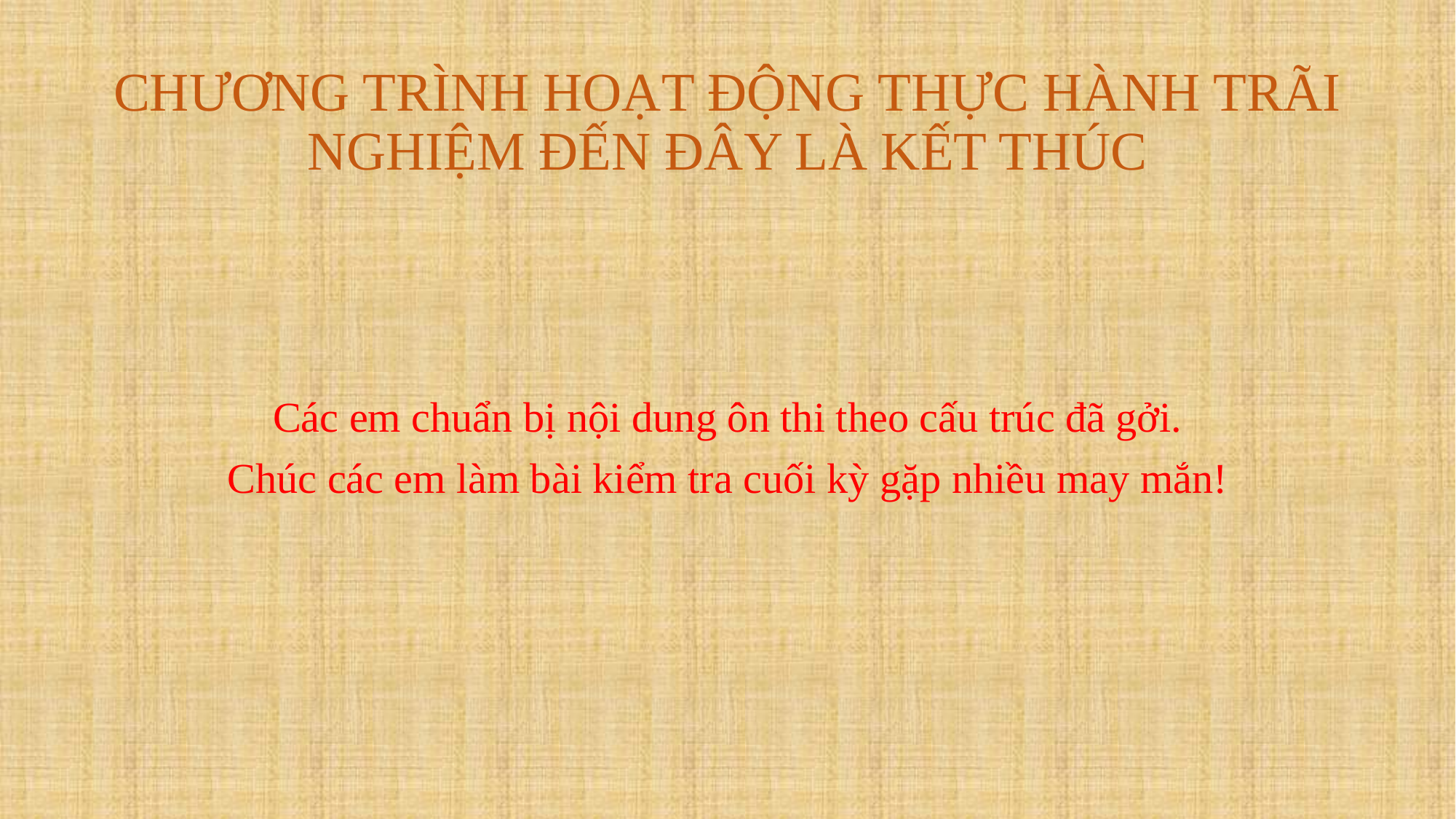

# CHƯƠNG TRÌNH HOẠT ĐỘNG THỰC HÀNH TRÃI NGHIỆM ĐẾN ĐÂY LÀ KẾT THÚC
Các em chuẩn bị nội dung ôn thi theo cấu trúc đã gởi.
Chúc các em làm bài kiểm tra cuối kỳ gặp nhiều may mắn!